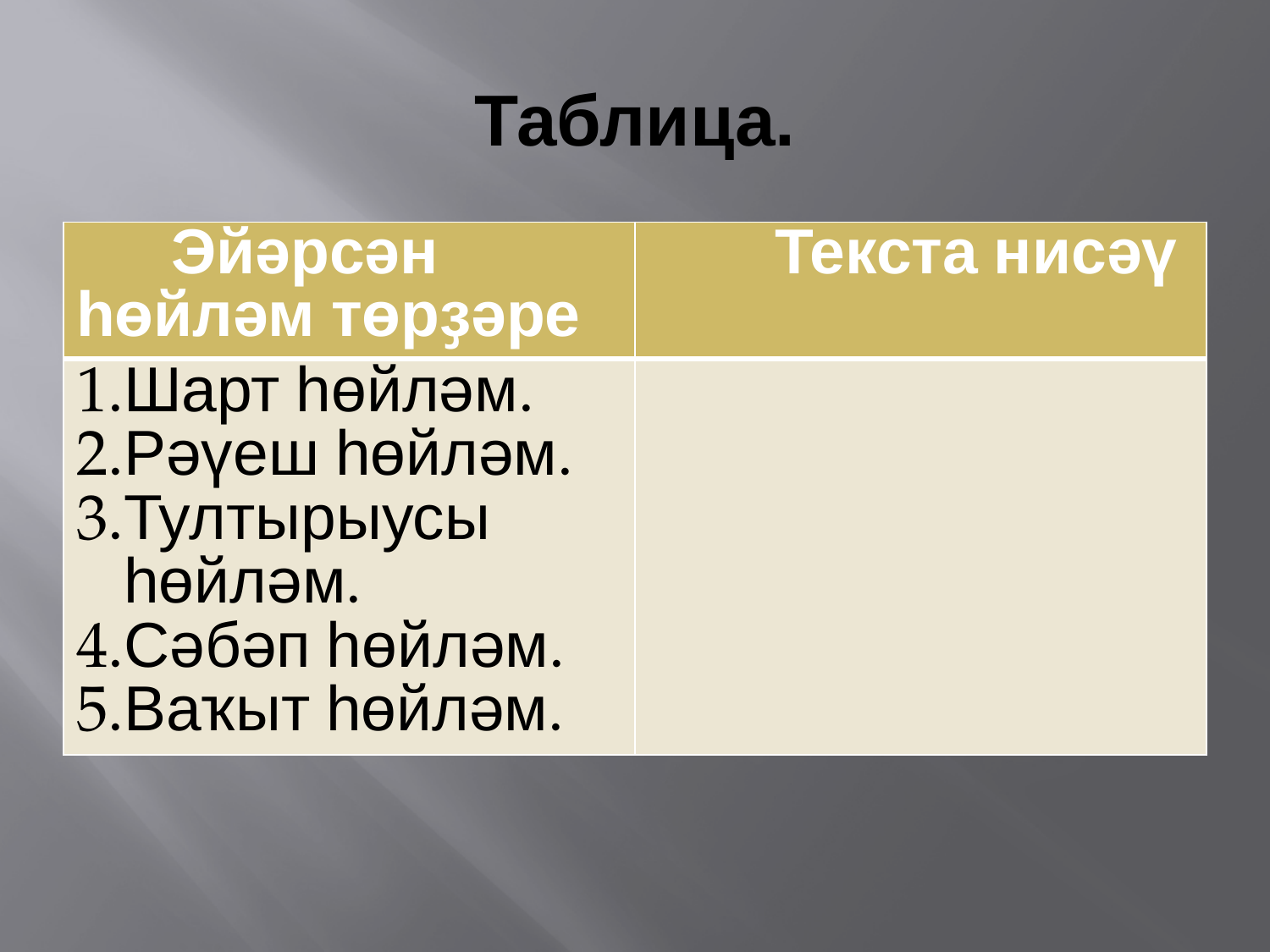

# Таблица.
| Эйәрсән һөйләм төрҙәре | Текста нисәү |
| --- | --- |
| Шарт һөйләм. Рәүеш һөйләм. Тултырыусы һөйләм. Сәбәп һөйләм. Ваҡыт һөйләм. |  |